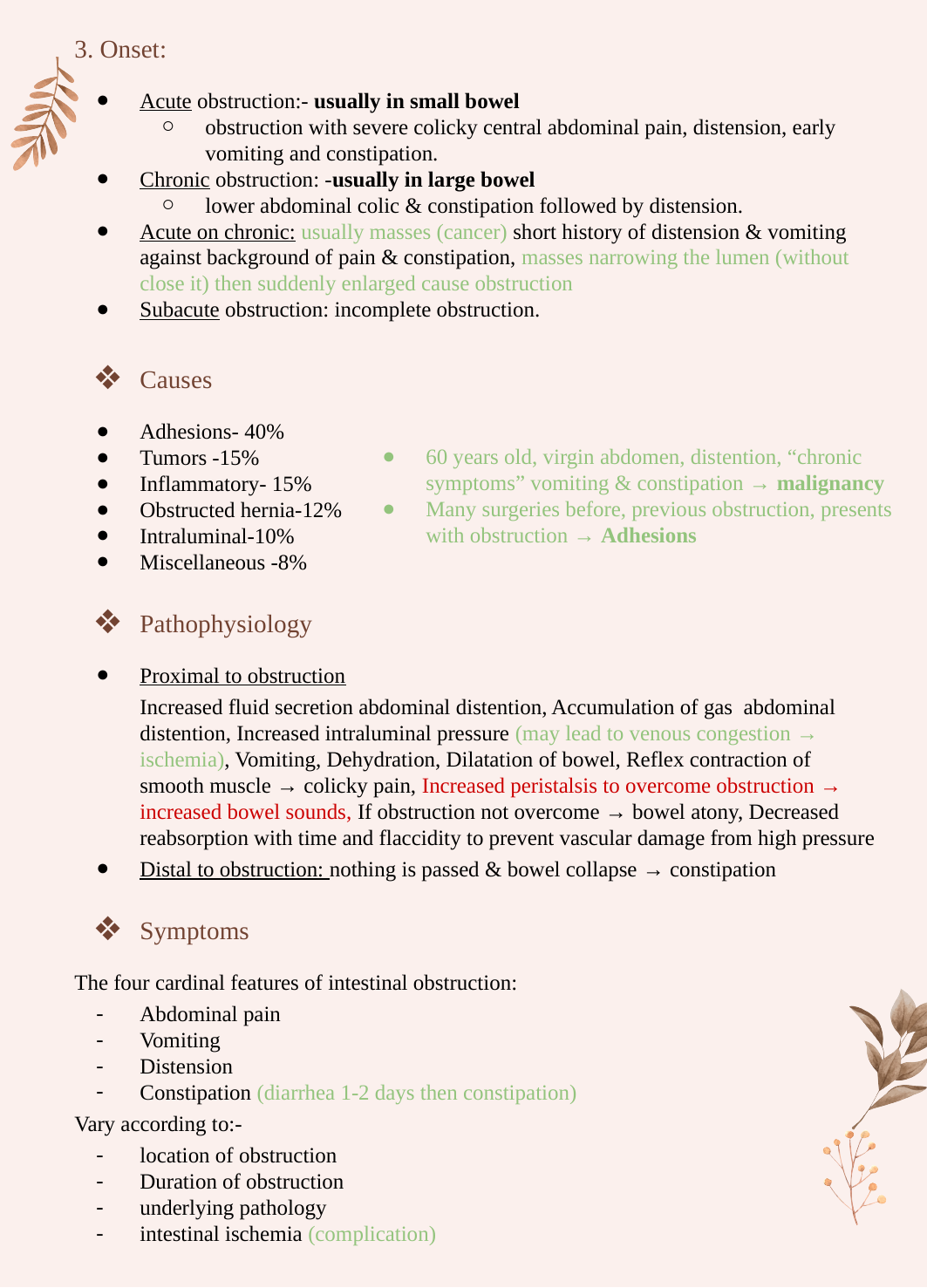

3. Onset:

Acute obstruction:- usually in small bowel
obstruction with severe colicky central abdominal pain, distension, early vomiting and constipation.
Chronic obstruction: -usually in large bowel
lower abdominal colic & constipation followed by distension.
Acute on chronic: usually masses (cancer) short history of distension & vomiting against background of pain & constipation, masses narrowing the lumen (without close it) then suddenly enlarged cause obstruction
Subacute obstruction: incomplete obstruction.

Causes

Adhesions- 40%
Tumors -15%
Inflammatory- 15%
Obstructed hernia-12%
Intraluminal-10%
Miscellaneous -8%

Pathophysiology

Proximal to obstruction
Increased fluid secretion abdominal distention, Accumulation of gas  abdominal distention, Increased intraluminal pressure (may lead to venous congestion → ischemia), Vomiting, Dehydration, Dilatation of bowel, Reflex contraction of smooth muscle → colicky pain, Increased peristalsis to overcome obstruction → increased bowel sounds, If obstruction not overcome → bowel atony, Decreased reabsorption with time and flaccidity to prevent vascular damage from high pressure
Distal to obstruction: nothing is passed & bowel collapse → constipation

Symptoms

The four cardinal features of intestinal obstruction:
Abdominal pain
Vomiting
Distension
Constipation (diarrhea 1-2 days then constipation)
Vary according to:-
location of obstruction
Duration of obstruction
underlying pathology
intestinal ischemia (complication)
60 years old, virgin abdomen, distention, “chronic symptoms” vomiting & constipation → malignancy
Many surgeries before, previous obstruction, presents with obstruction → Adhesions